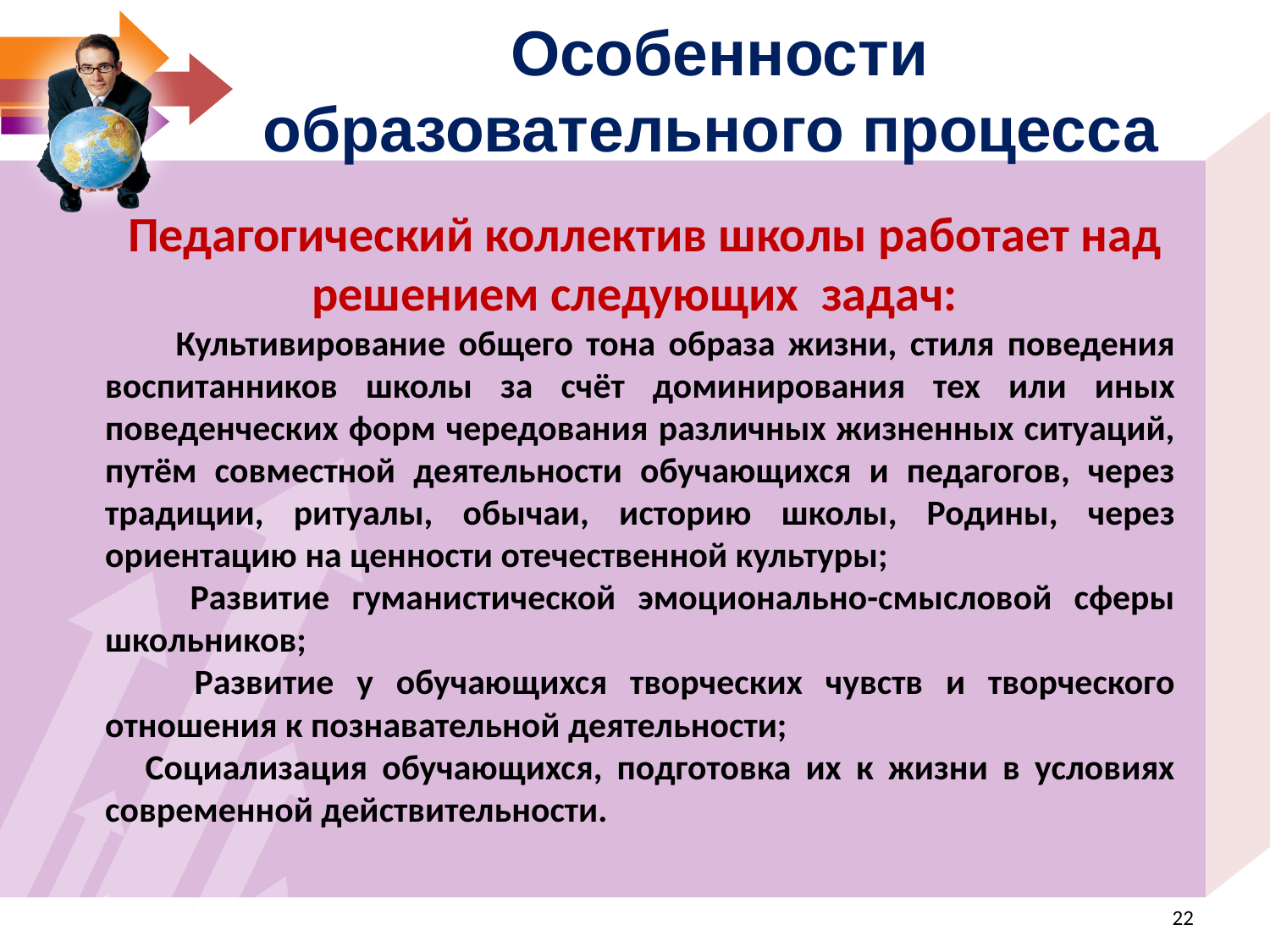

Особенности образовательного процесса
       Педагогический коллектив школы работает над решением следующих  задач:
         Культивирование общего тона образа жизни, стиля поведения воспитанников школы за счёт доминирования тех или иных поведенческих форм чередования различных жизненных ситуаций, путём совместной деятельности обучающихся и педагогов, через традиции, ритуалы, обычаи, историю школы, Родины, через ориентацию на ценности отечественной культуры;
      Развитие гуманистической эмоционально-смысловой сферы школьников;
      Развитие у обучающихся творческих чувств и творческого отношения к познавательной деятельности;
      Социализация обучающихся, подготовка их к жизни в условиях современной действительности.
22